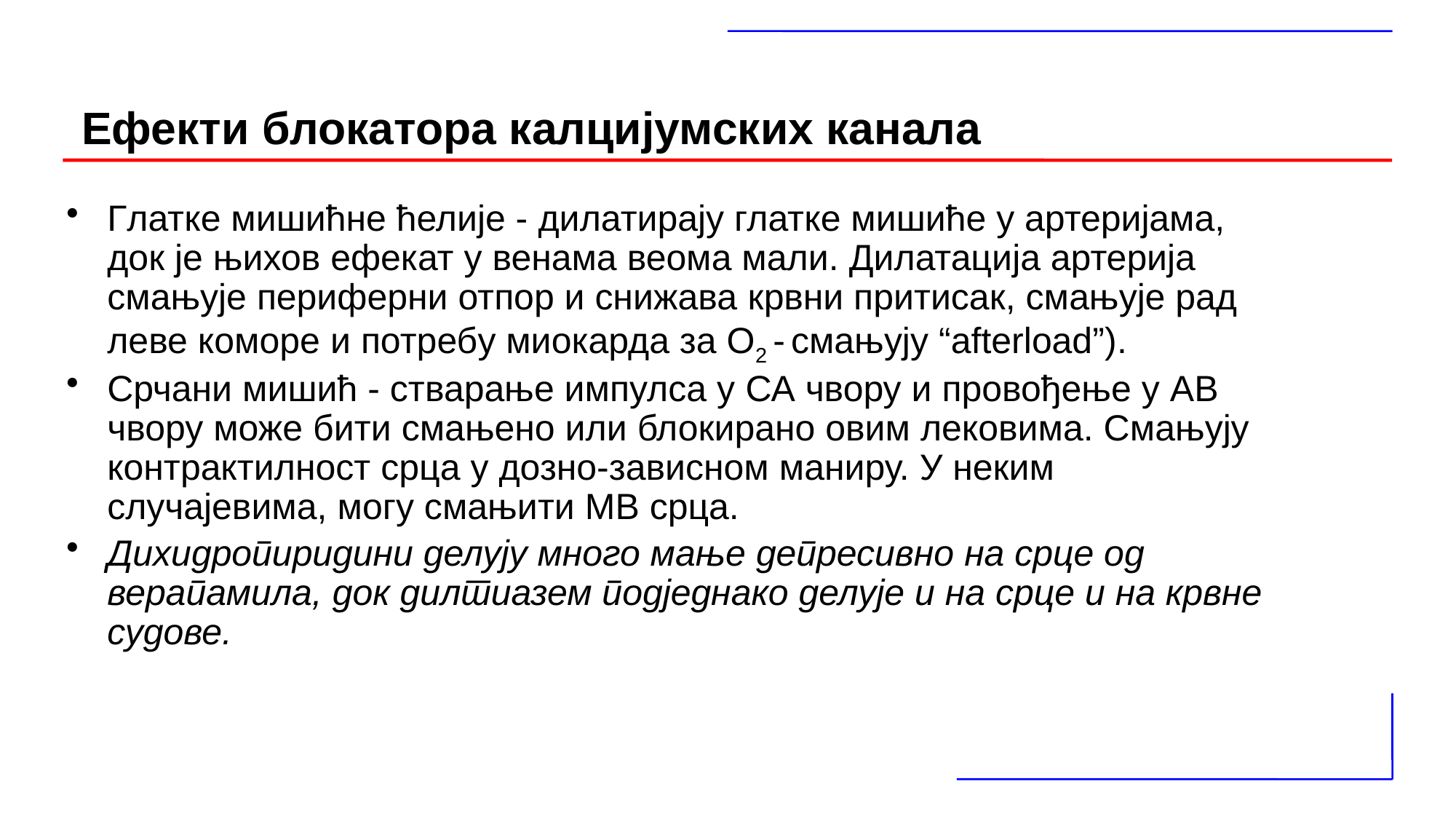

# Ефекти блокатора калцијумских канала
Глатке мишићне ћелије - дилатирају глатке мишиће у артеријама, док је њихов ефекат у венама веома мали. Дилатација артерија смањује периферни отпор и снижава крвни притисак, смањује рад леве коморе и потребу миокарда за О2 - смањују “afterload”).
Срчани мишић - стварање импулса у СА чвору и провођење у АВ чвору може бити смањено или блокирано овим лековима. Смањују контрактилност срца у дозно-зависном маниру. У неким случајевима, могу смањити МВ срца.
Дихидропиридини делују много мање депресивно на срце од верапамила, док дилтиазем подједнако делује и на срце и на крвне судове.